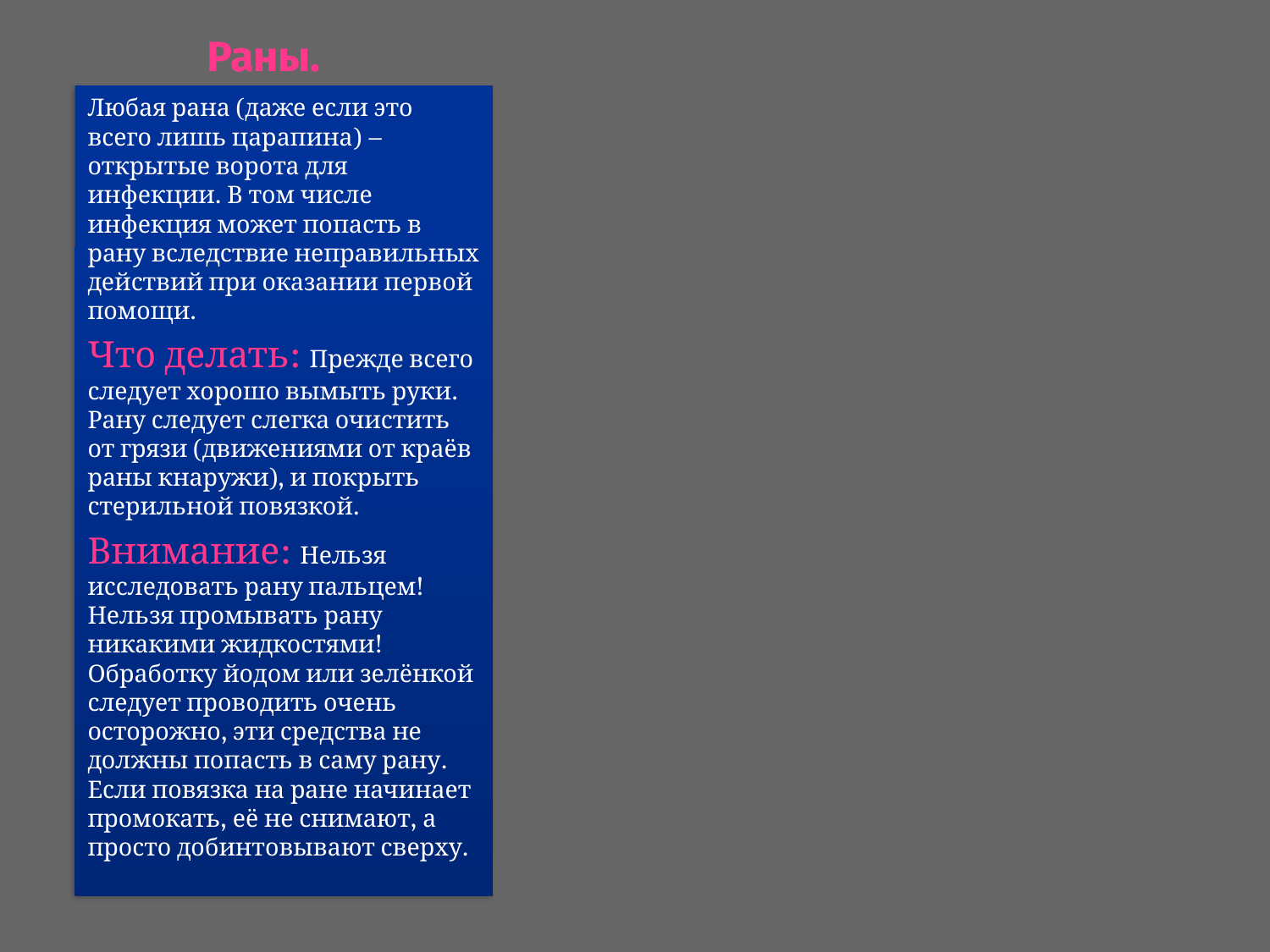

# Раны.

Любая рана (даже если это всего лишь царапина) – открытые ворота для инфекции. В том числе инфекция может попасть в рану вследствие неправильных действий при оказании первой помощи.
Что делать: Прежде всего следует хорошо вымыть руки. Рану следует слегка очистить от грязи (движениями от краёв раны кнаружи), и покрыть стерильной повязкой.
Внимание: Нельзя исследовать рану пальцем! Нельзя промывать рану никакими жидкостями! Обработку йодом или зелёнкой следует проводить очень осторожно, эти средства не должны попасть в саму рану. Если повязка на ране начинает промокать, её не снимают, а просто добинтовывают сверху.